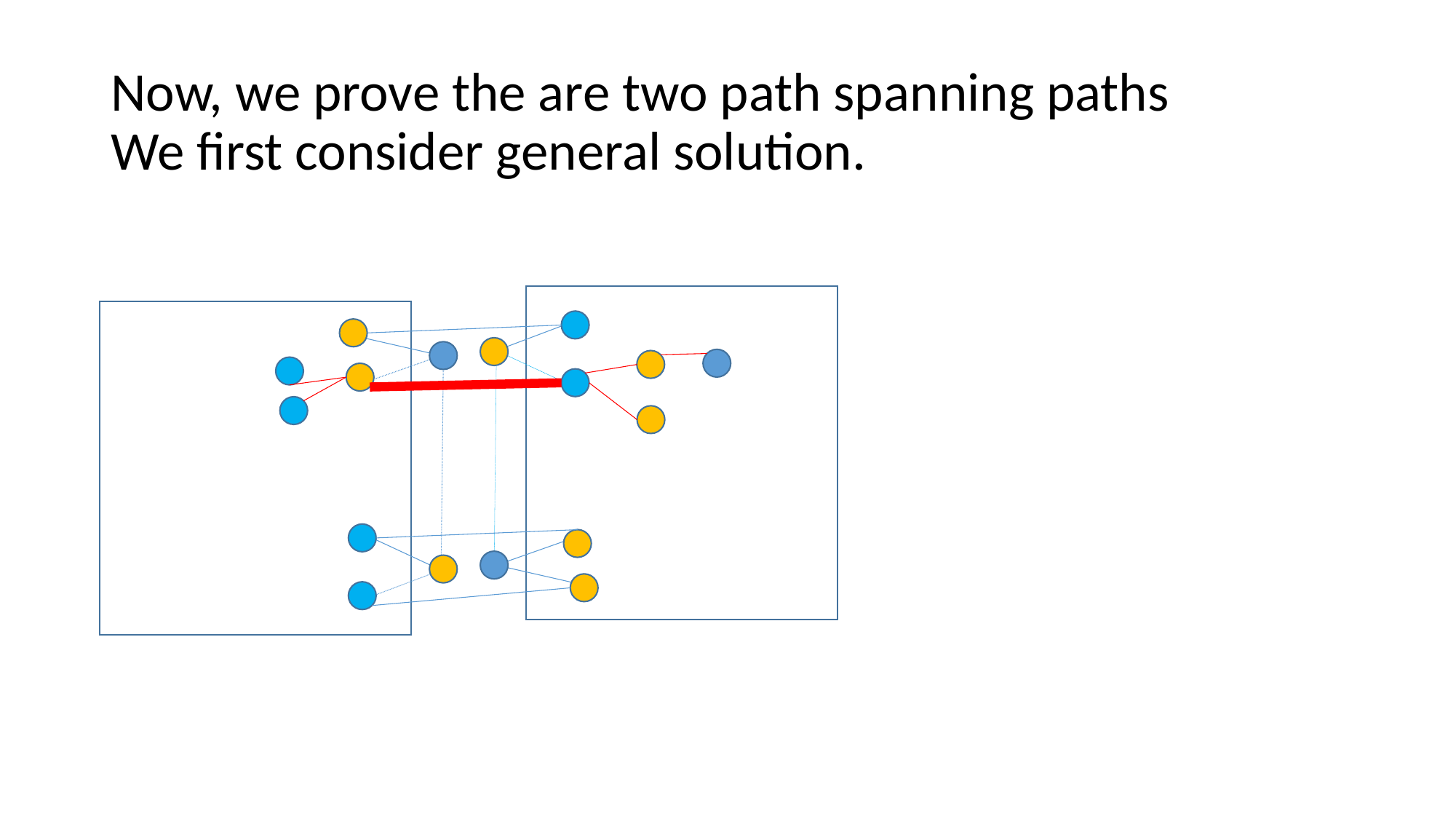

# Now, we prove the are two path spanning paths We first consider general solution.